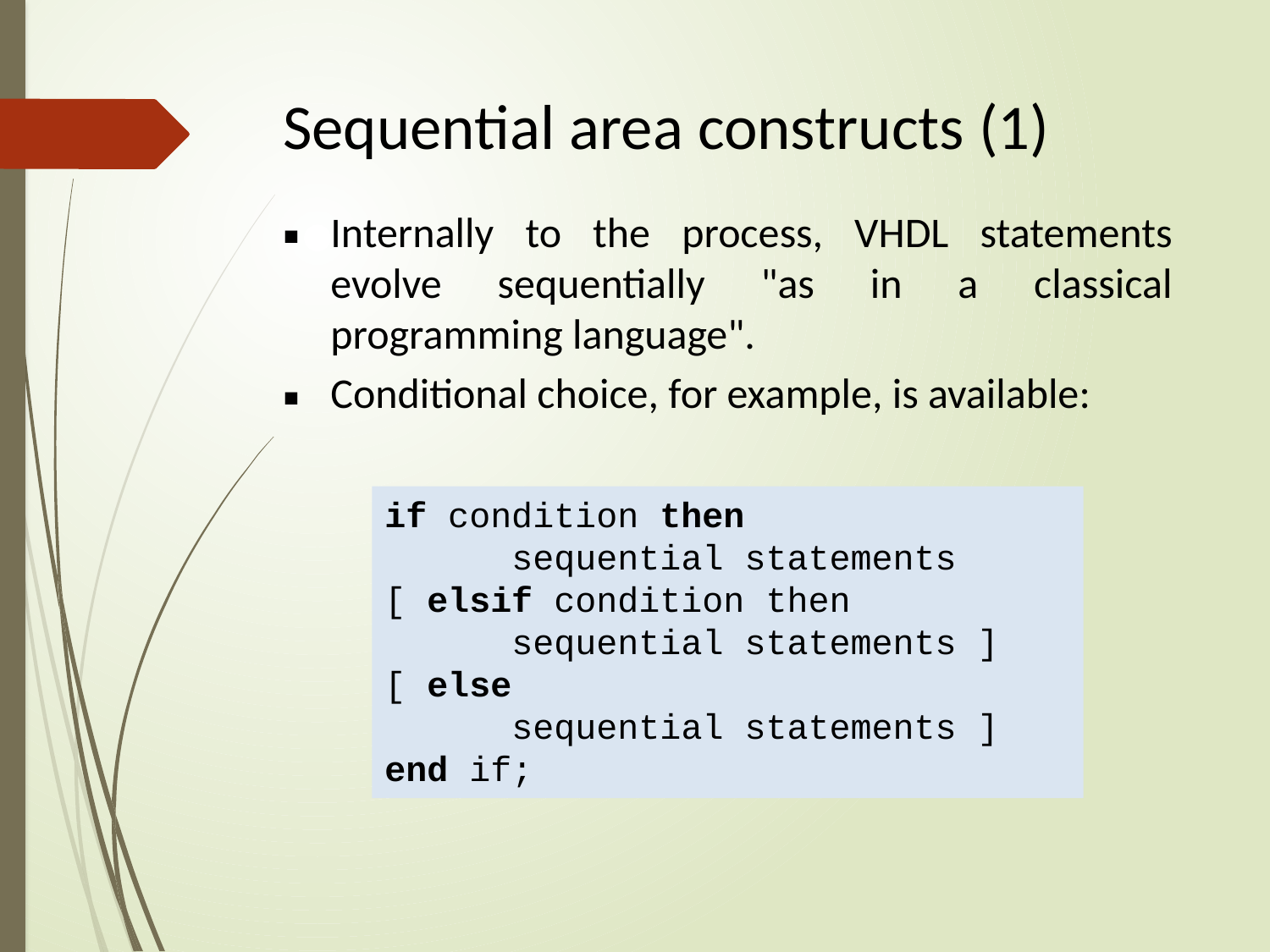

# Sequential area constructs (1)
Internally to the process, VHDL statements evolve sequentially "as in a classical programming language".
Conditional choice, for example, is available:
if condition then
	sequential statements
[ elsif condition then
	sequential statements ]
[ else
	sequential statements ]
end if;